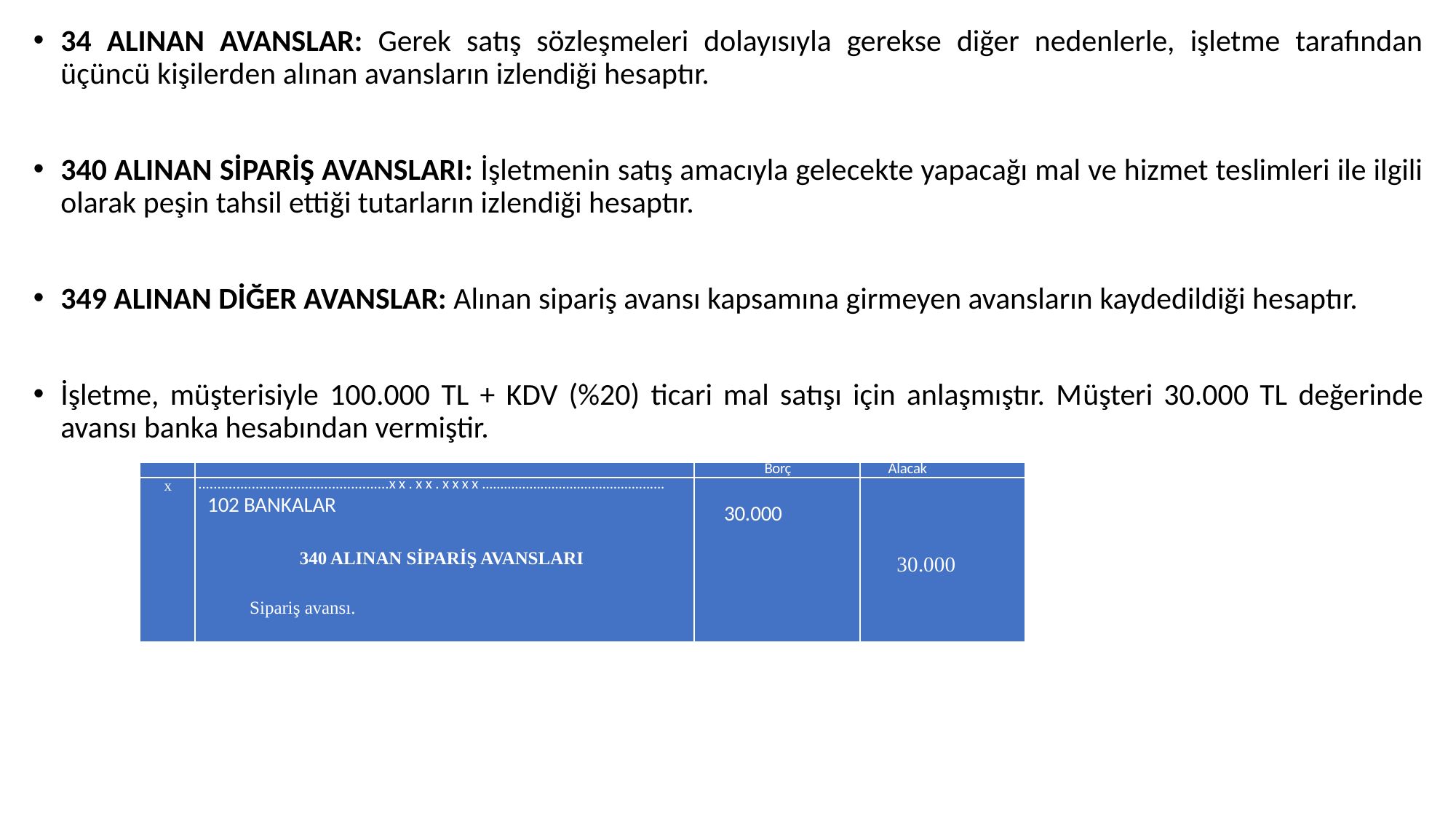

34 ALINAN AVANSLAR: Gerek satış sözleşmeleri dolayısıyla gerekse diğer nedenlerle, işletme tarafından üçüncü kişilerden alınan avansların izlendiği hesaptır.

340 ALINAN SİPARİŞ AVANSLARI: İşletmenin satış amacıyla gelecekte yapacağı mal ve hizmet teslimleri ile ilgili olarak peşin tahsil ettiği tutarların izlendiği hesaptır.

349 ALINAN DİĞER AVANSLAR: Alınan sipariş avansı kapsamına girmeyen avansların kaydedildiği hesaptır.

İşletme, müşterisiyle 100.000 TL + KDV (%20) ticari mal satışı için anlaşmıştır. Müşteri 30.000 TL değerinde avansı banka hesabından vermiştir.

|  |  | Borç | Alacak |
| --- | --- | --- | --- |
| x | ..................................................xx.xx.xxxx.................................................. 102 BANKALAR 340 ALINAN SİPARİŞ AVANSLARI Sipariş avansı. | 30.000 | 30.000 |